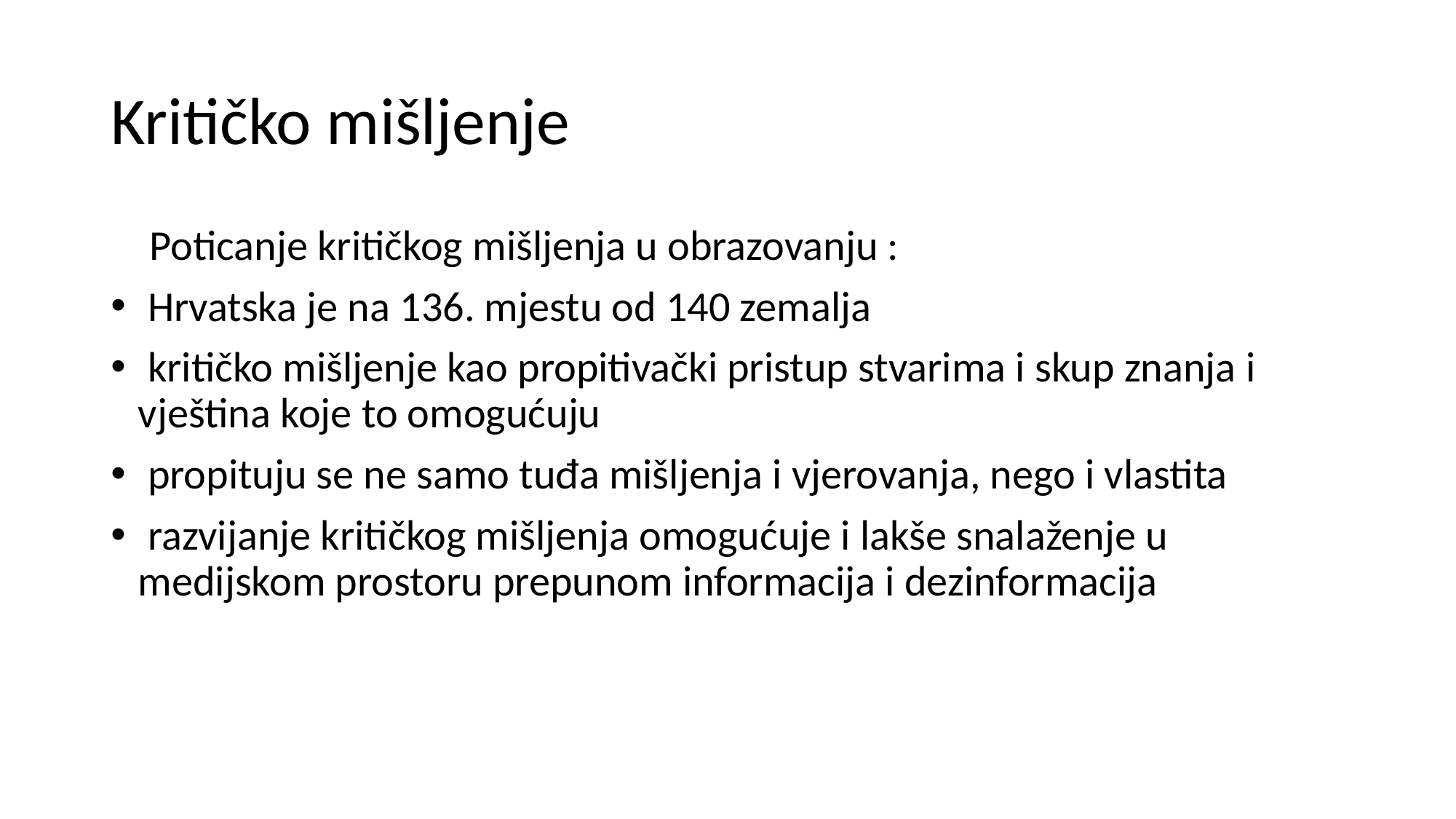

# Kritičko mišljenje
    Poticanje kritičkog mišljenja u obrazovanju :
 Hrvatska je na 136. mjestu od 140 zemalja
 kritičko mišljenje kao propitivački pristup stvarima i skup znanja i   vještina koje to omogućuju
 propituju se ne samo tuđa mišljenja i vjerovanja, nego i vlastita
 razvijanje kritičkog mišljenja omogućuje i lakše snalaženje u medijskom prostoru prepunom informacija i dezinformacija